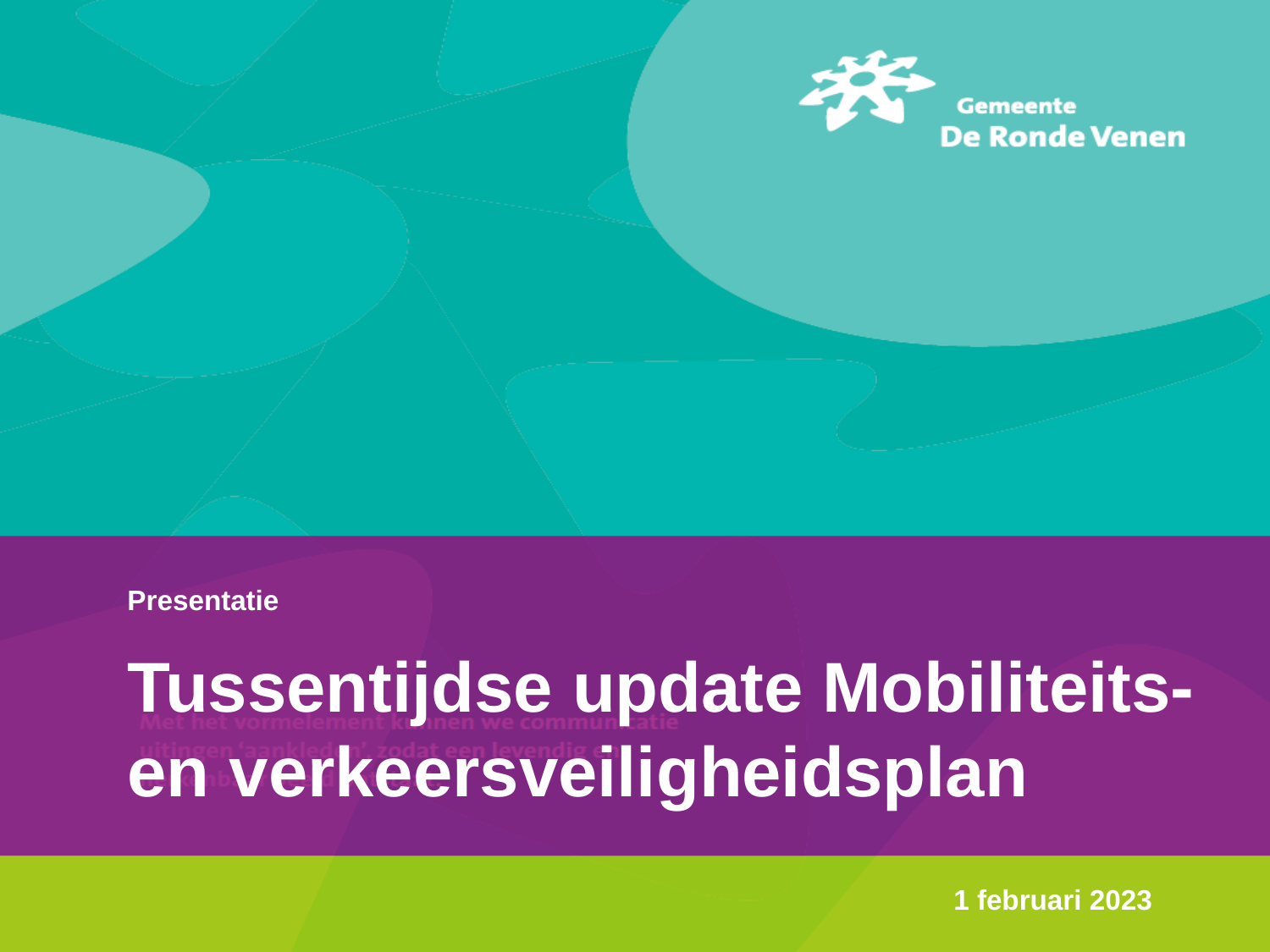

# Tussentijdse update Mobiliteits- en verkeersveiligheidsplan
1 februari 2023